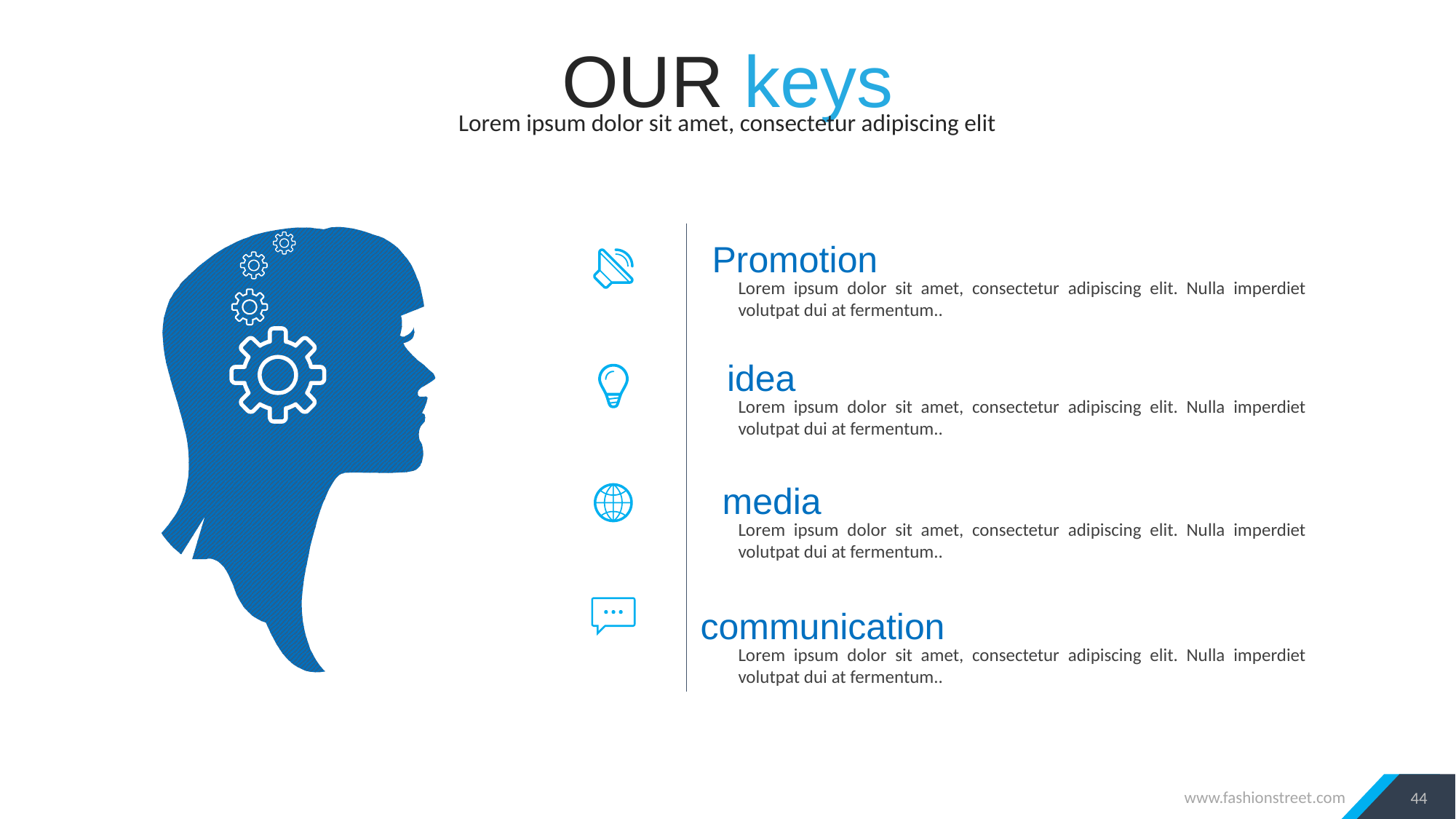

OUR keys
Lorem ipsum dolor sit amet, consectetur adipiscing elit

Promotion

Lorem ipsum dolor sit amet, consectetur adipiscing elit. Nulla imperdiet volutpat dui at fermentum..

idea

Lorem ipsum dolor sit amet, consectetur adipiscing elit. Nulla imperdiet volutpat dui at fermentum..
media

Lorem ipsum dolor sit amet, consectetur adipiscing elit. Nulla imperdiet volutpat dui at fermentum..

communication
Lorem ipsum dolor sit amet, consectetur adipiscing elit. Nulla imperdiet volutpat dui at fermentum..
44